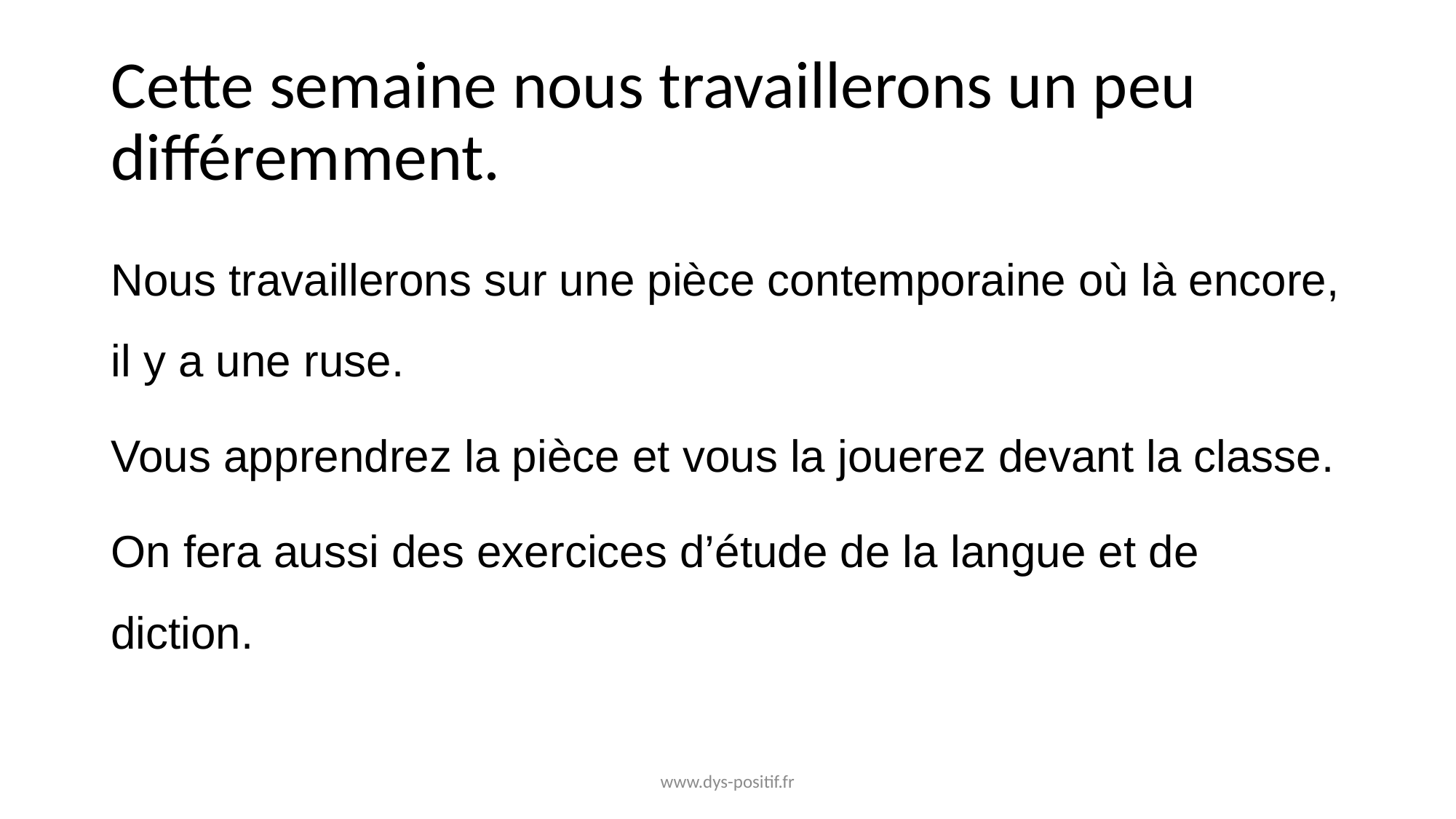

# Cette semaine nous travaillerons un peu différemment.
Nous travaillerons sur une pièce contemporaine où là encore, il y a une ruse.
Vous apprendrez la pièce et vous la jouerez devant la classe.
On fera aussi des exercices d’étude de la langue et de diction.

www.dys-positif.fr